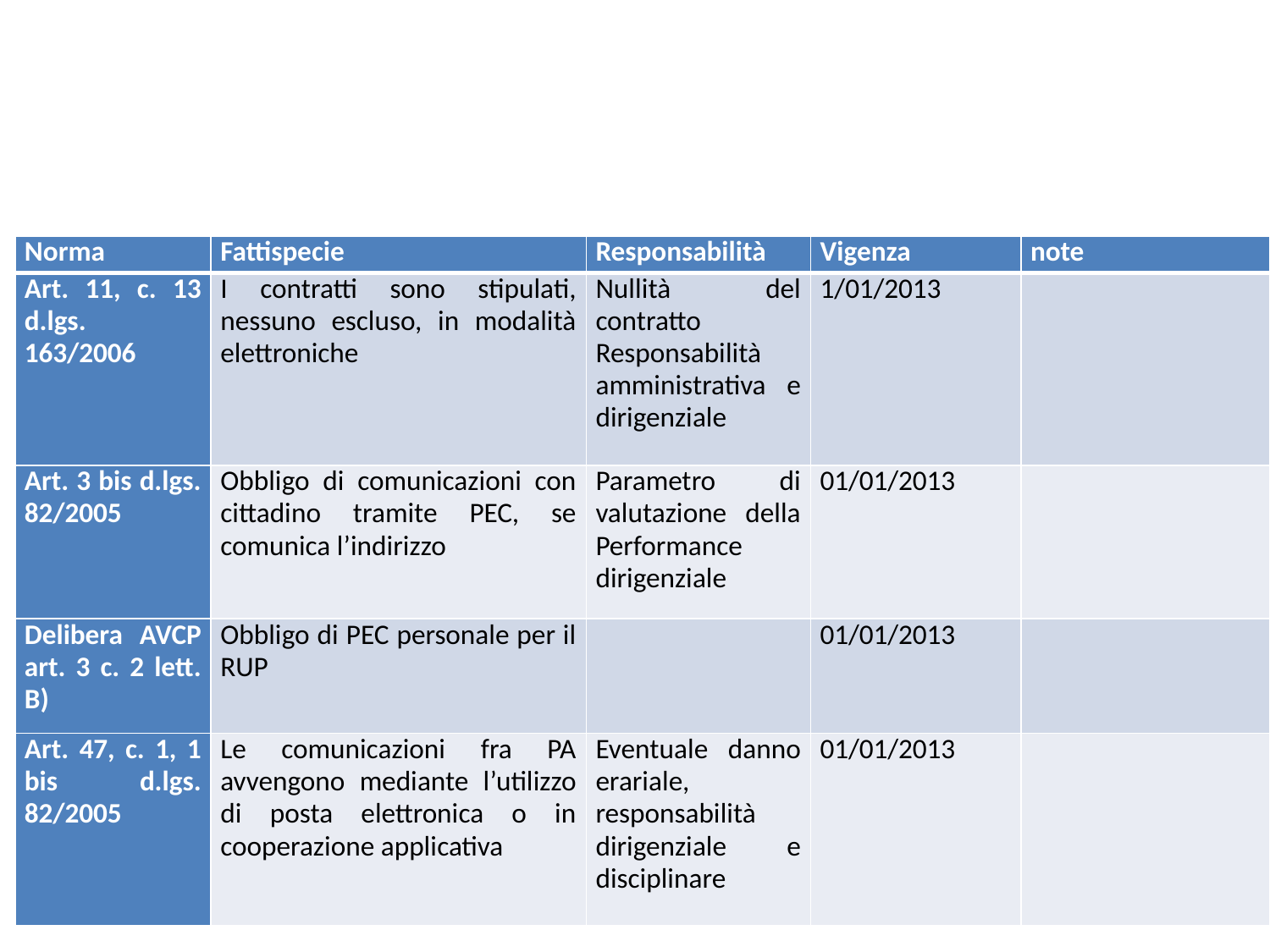

#
| Norma | Fattispecie | Responsabilità | Vigenza | note |
| --- | --- | --- | --- | --- |
| Art. 11, c. 13 d.lgs. 163/2006 | I contratti sono stipulati, nessuno escluso, in modalità elettroniche | Nullità del contratto Responsabilità amministrativa e dirigenziale | 1/01/2013 |  |
| Art. 3 bis d.lgs. 82/2005 | Obbligo di comunicazioni con cittadino tramite PEC, se comunica l’indirizzo | Parametro di valutazione della Performance dirigenziale | 01/01/2013 |  |
| Delibera AVCP art. 3 c. 2 lett. B) | Obbligo di PEC personale per il RUP |  | 01/01/2013 |  |
| Art. 47, c. 1, 1 bis d.lgs. 82/2005 | Le comunicazioni fra PA avvengono mediante l’utilizzo di posta elettronica o in cooperazione applicativa | Eventuale danno erariale, responsabilità dirigenziale e disciplinare | 01/01/2013 |  |